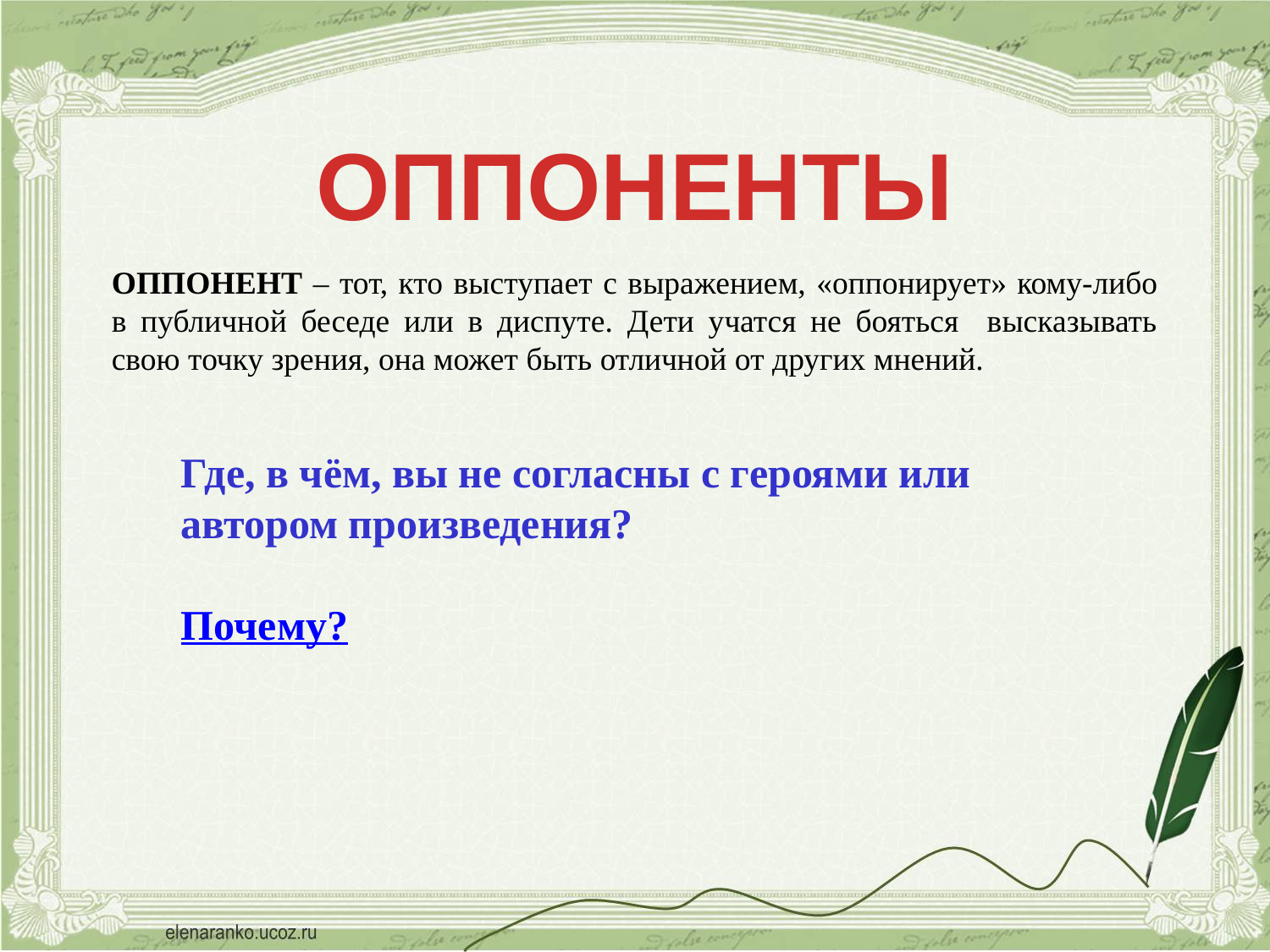

ОППОНЕНТЫ

ОППОНЕНТ – тот, кто выступает с выражением, «оппонирует» кому-либо в публичной беседе или в диспуте. Дети учатся не бояться  высказывать свою точку зрения, она может быть отличной от других мнений.

Где, в чём, вы не согласны с героями или автором произведения?

Почему?